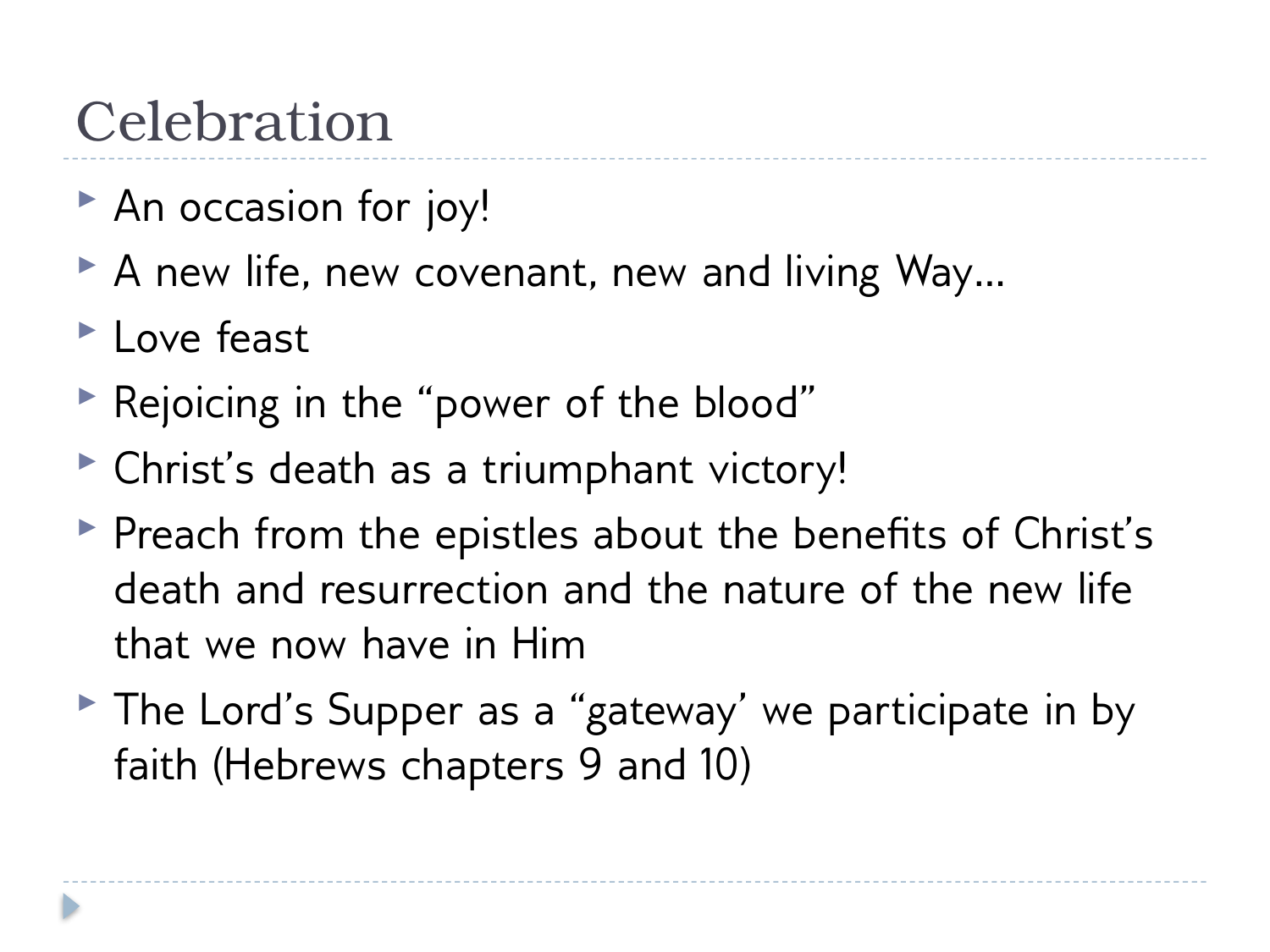

# Celebration
An occasion for joy!
A new life, new covenant, new and living Way…
Love feast
Rejoicing in the “power of the blood”
Christ’s death as a triumphant victory!
Preach from the epistles about the benefits of Christ’s death and resurrection and the nature of the new life that we now have in Him
The Lord’s Supper as a “gateway’ we participate in by faith (Hebrews chapters 9 and 10)